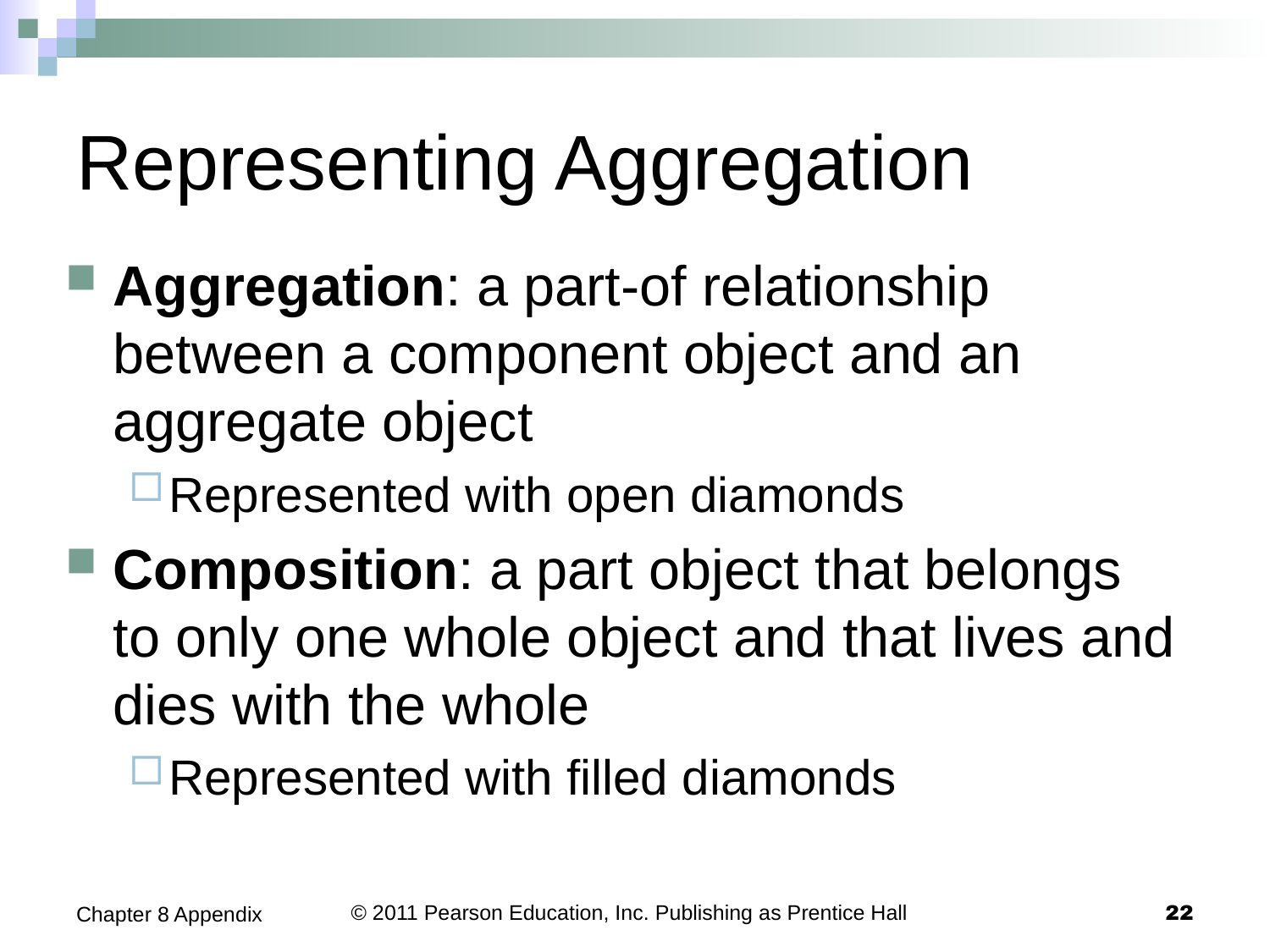

# Representing Aggregation
Aggregation: a part-of relationship between a component object and an aggregate object
Represented with open diamonds
Composition: a part object that belongs to only one whole object and that lives and dies with the whole
Represented with filled diamonds
Chapter 8 Appendix
© 2011 Pearson Education, Inc. Publishing as Prentice Hall
22